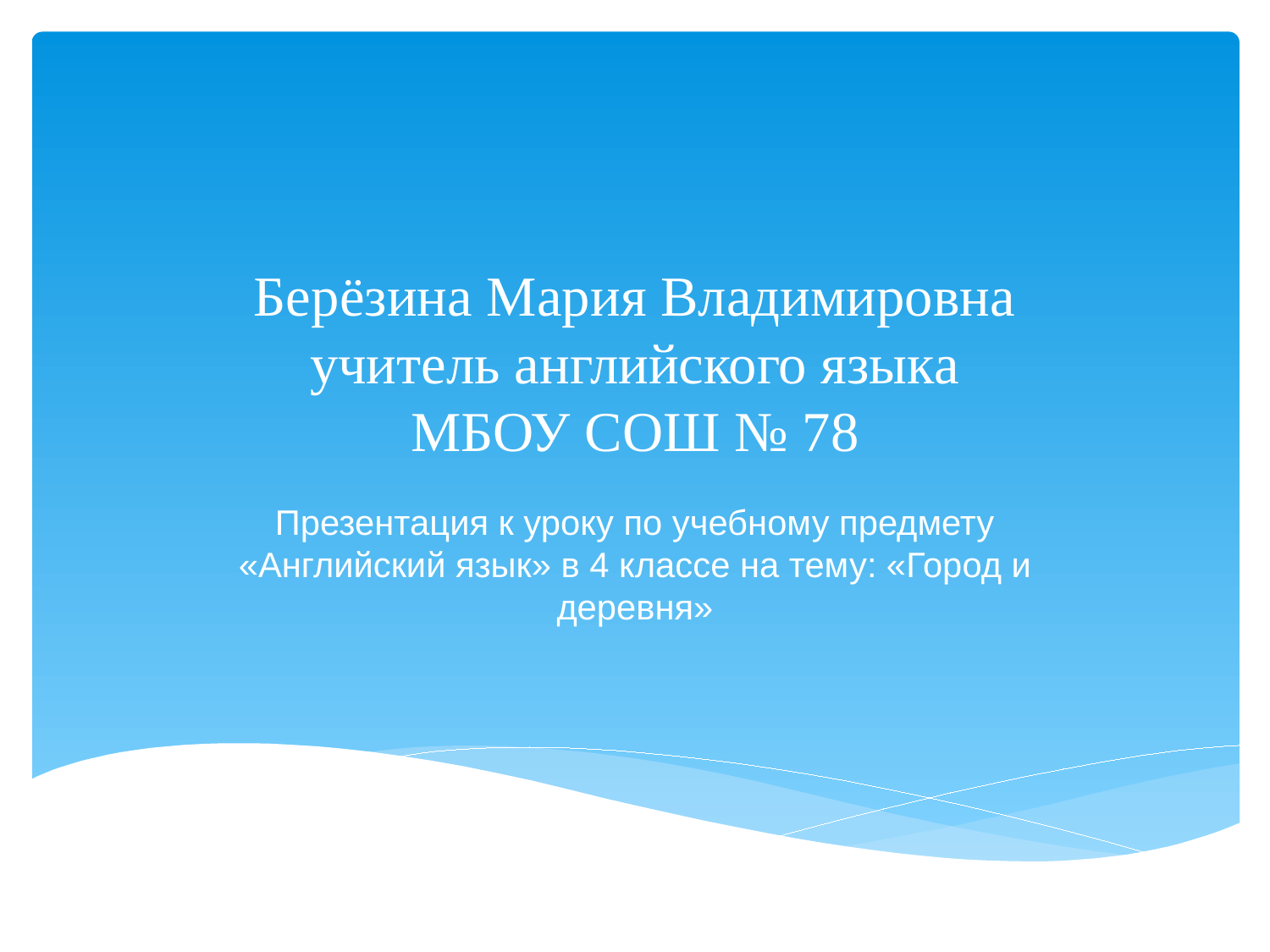

# Берёзина Мария Владимировна учитель английского языка МБОУ СОШ № 78
Презентация к уроку по учебному предмету «Английский язык» в 4 классе на тему: «Город и деревня»